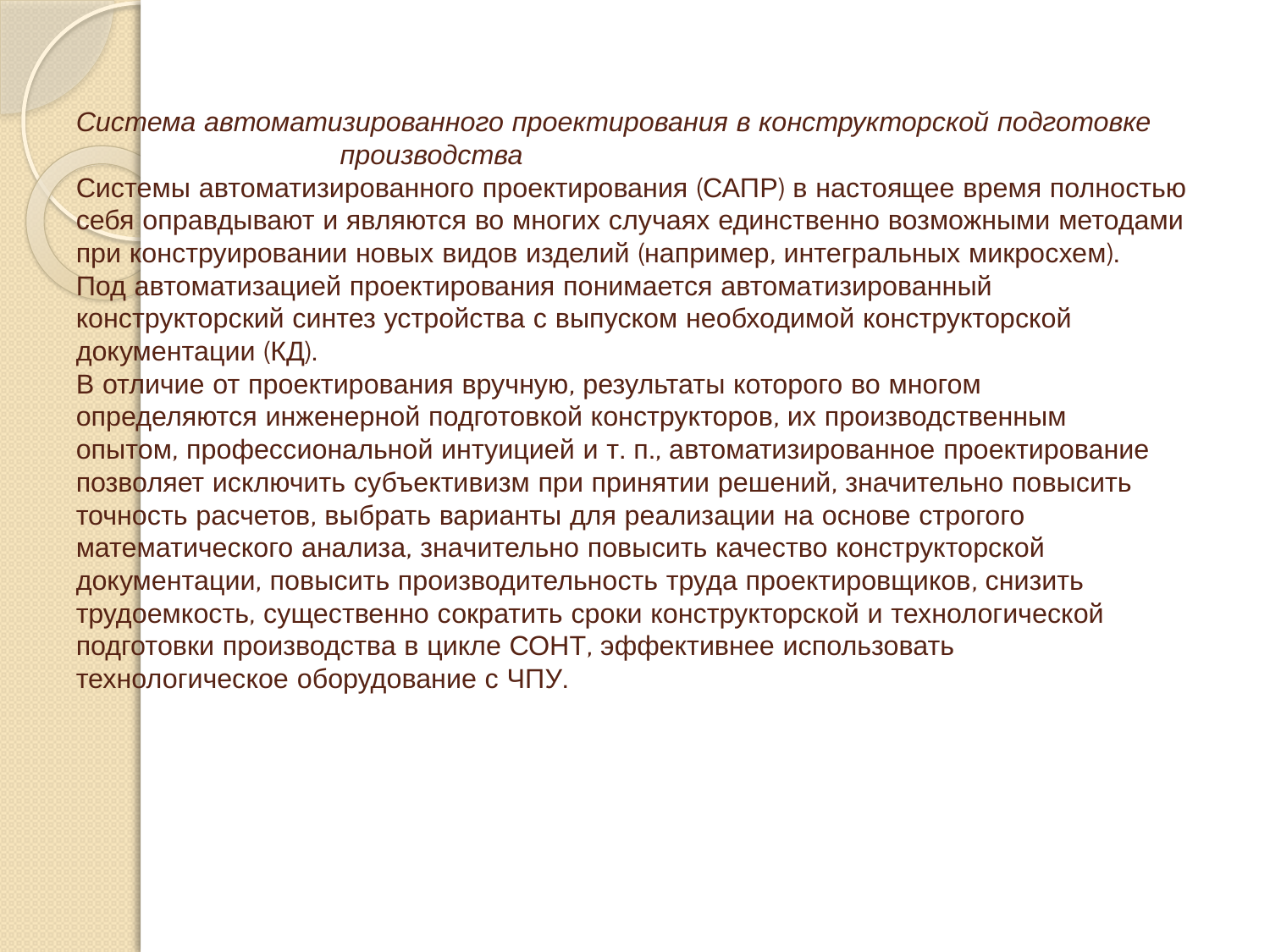

# Система автоматизированного проектирования в конструкторской подготовке производства Системы автоматизированного проектирования (САПР) в настоящее время полностью себя оправдывают и являются во многих случаях единственно возможными методами при кон­струировании новых видов изделий (например, интегральных микросхем). Под автоматизацией проектирования понимается автома­тизированный конструкторский синтез устройства с выпуском необходимой конструкторской документации (КД). В отличие от проектирования вручную, результаты которо­го во многом определяются инженерной подготовкой конст­рукторов, их производственным опытом, профессиональной интуицией и т. п., автоматизированное проектирование позволяет исключить субъективизм при принятии решений, значи­тельно повысить точность расчетов, выбрать варианты для реализации на основе строгого математического анализа, зна­чительно повысить качество конструкторской документации, повысить производительность труда проектировщиков, сни­зить трудоемкость, существенно сократить сроки конструктор­ской и технологической подготовки производства в цикле СОНТ, эффективнее использовать технологическое оборудо­вание с ЧПУ.